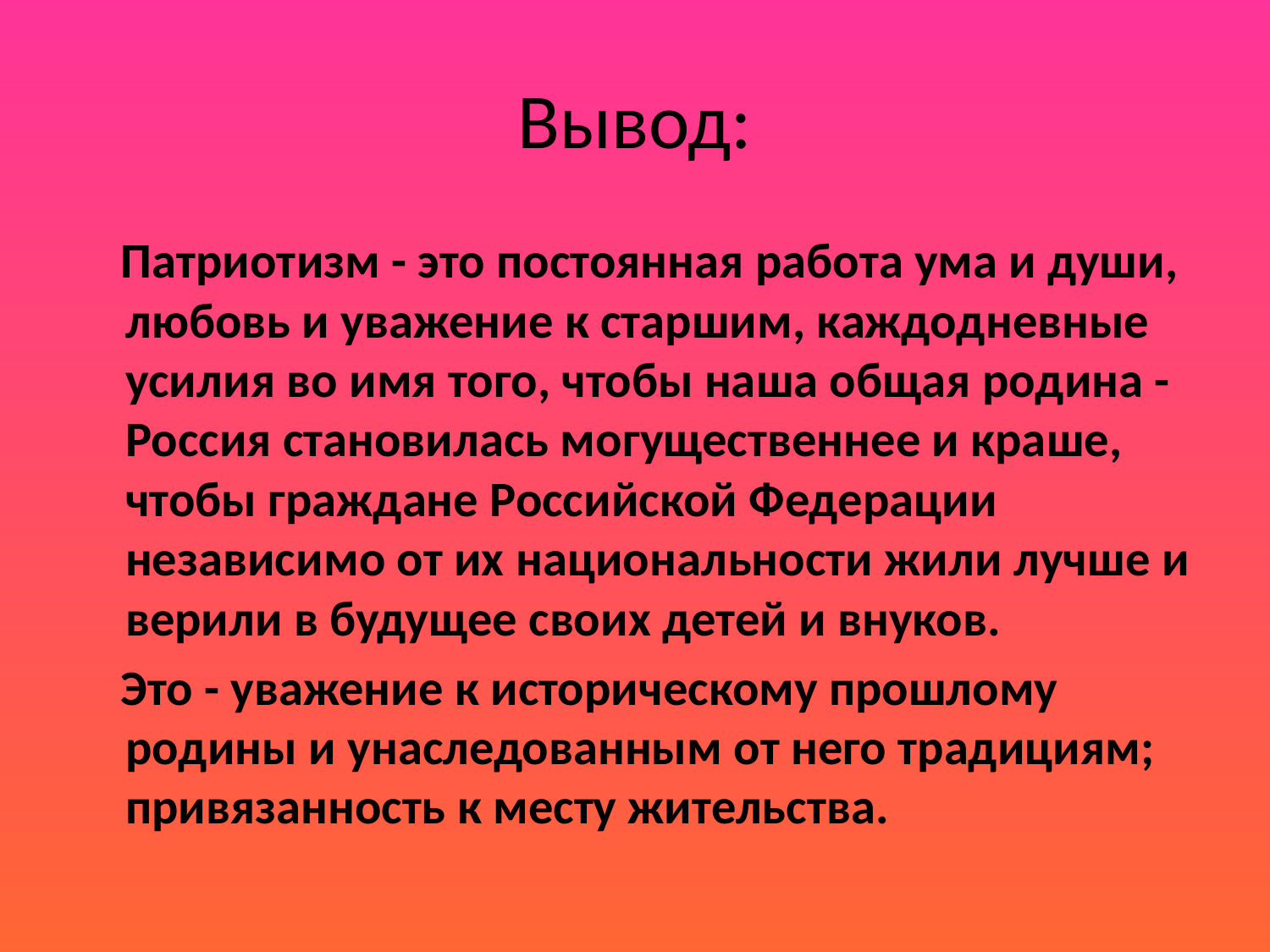

# Вывод:
    Патриотизм - это постоянная работа ума и души, любовь и уважение к старшим, каждодневные усилия во имя того, чтобы наша общая родина - Россия становилась могущественнее и краше, чтобы граждане Российской Федерации независимо от их национальности жили лучше и верили в будущее своих детей и внуков.
    Это - уважение к историческому прошлому родины и унаследованным от него традициям; привязанность к месту жительства.